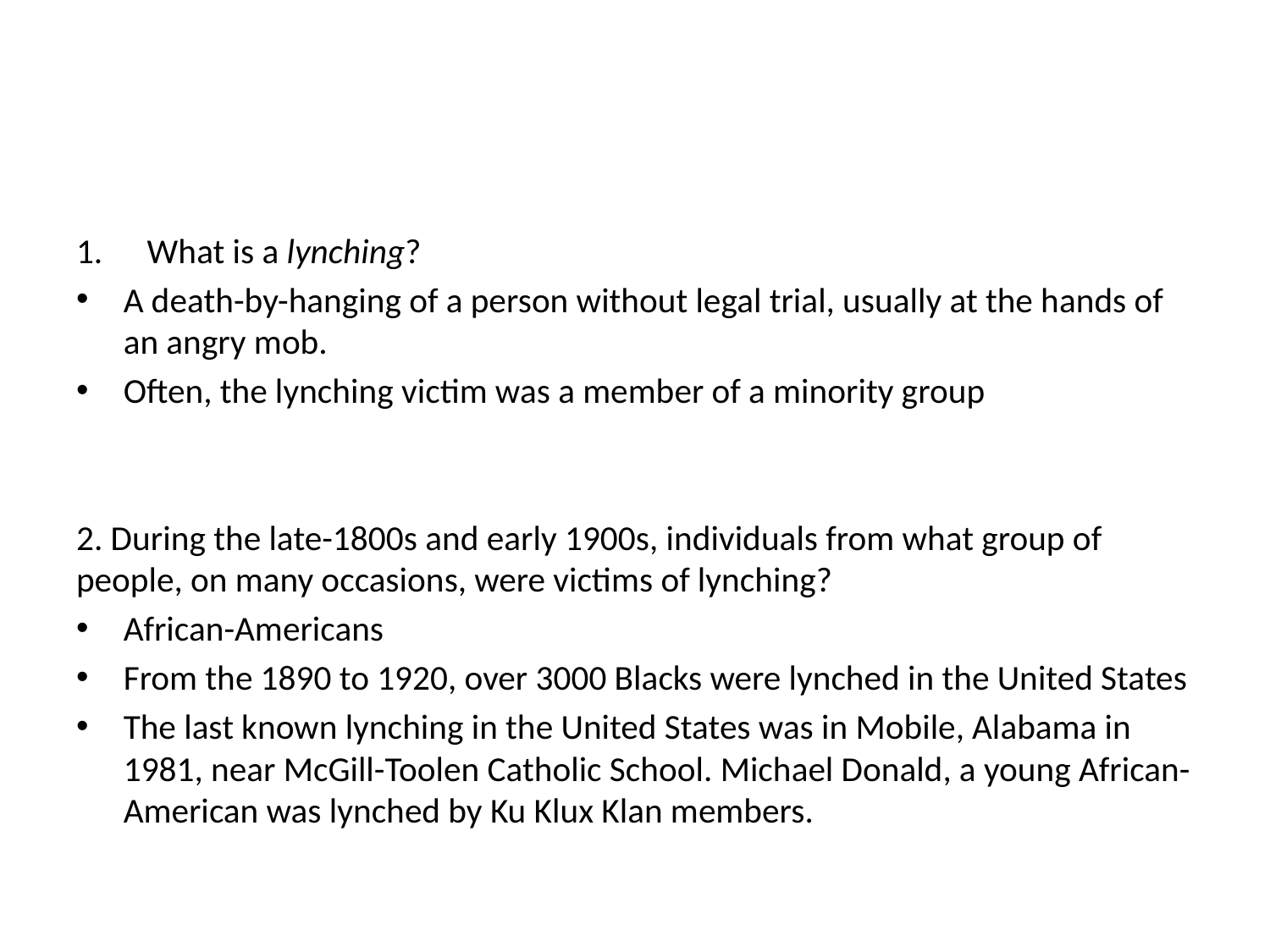

#
What is a lynching?
A death-by-hanging of a person without legal trial, usually at the hands of an angry mob.
Often, the lynching victim was a member of a minority group

2. During the late-1800s and early 1900s, individuals from what group of people, on many occasions, were victims of lynching?
African-Americans
From the 1890 to 1920, over 3000 Blacks were lynched in the United States
The last known lynching in the United States was in Mobile, Alabama in 1981, near McGill-Toolen Catholic School. Michael Donald, a young African-American was lynched by Ku Klux Klan members.